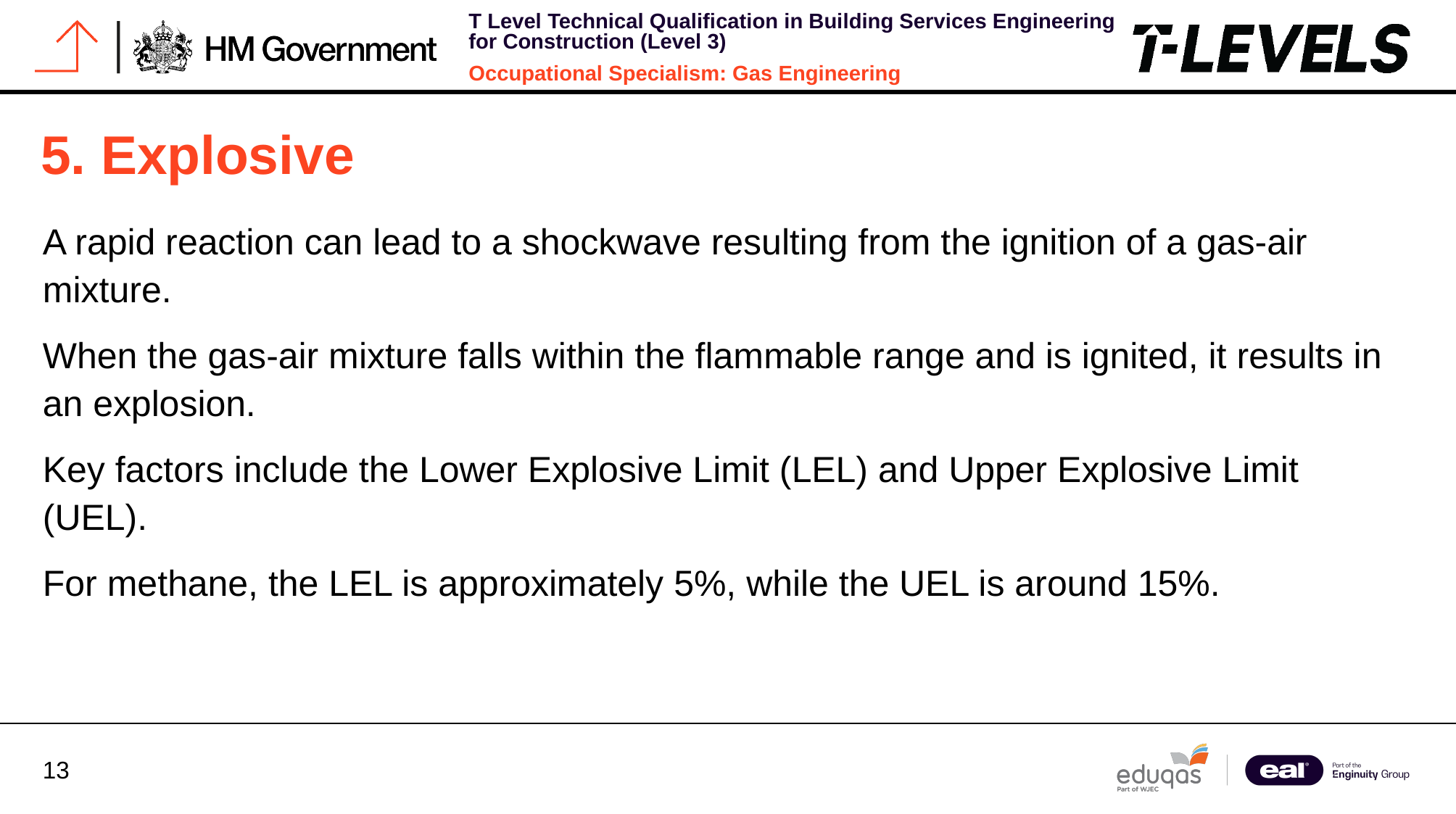

# 5. Explosive
A rapid reaction can lead to a shockwave resulting from the ignition of a gas-air mixture.
When the gas-air mixture falls within the flammable range and is ignited, it results in an explosion.
Key factors include the Lower Explosive Limit (LEL) and Upper Explosive Limit (UEL).
For methane, the LEL is approximately 5%, while the UEL is around 15%.